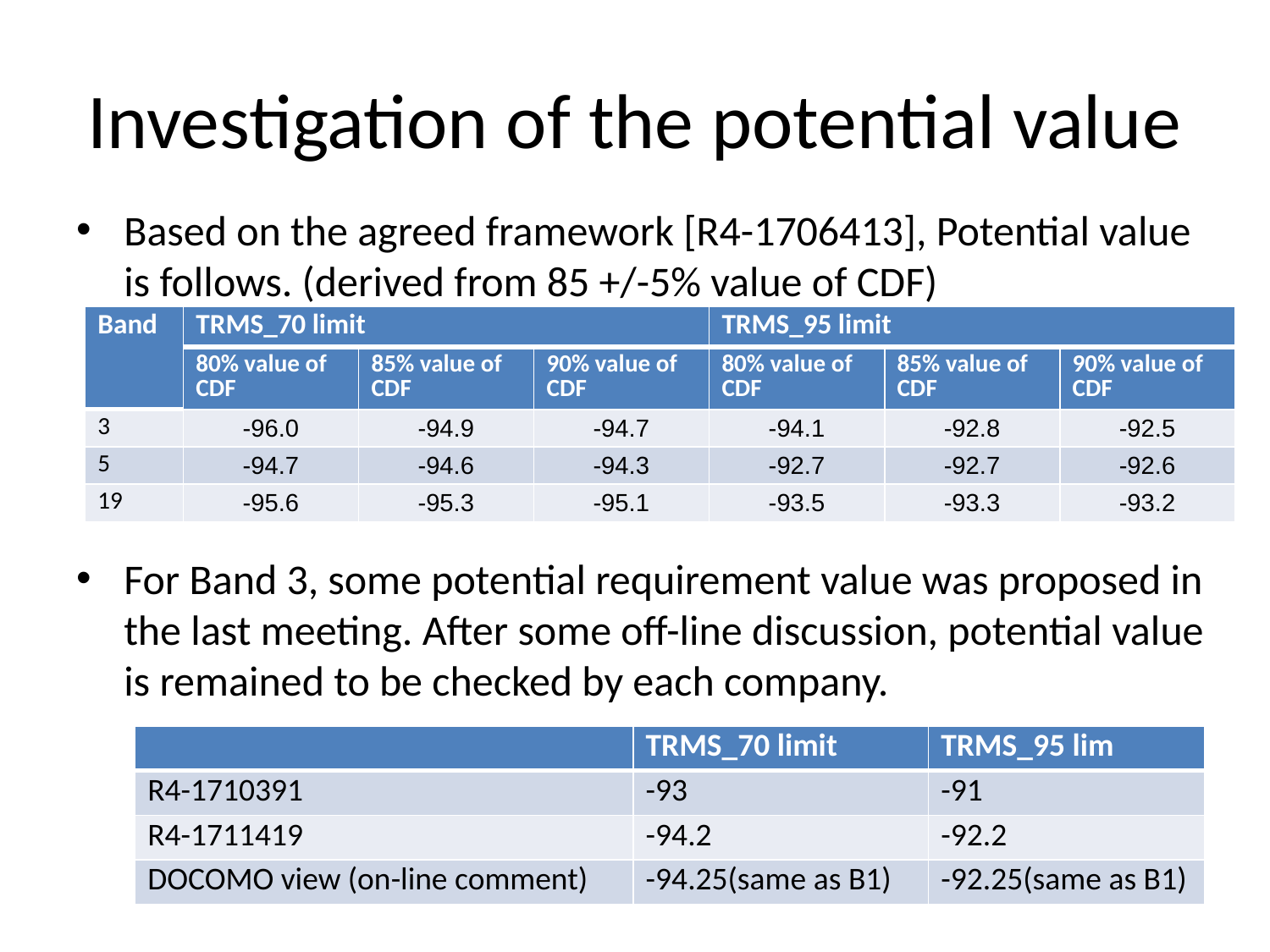

# Investigation of the potential value
Based on the agreed framework [R4-1706413], Potential value is follows. (derived from 85 +/-5% value of CDF)

For Band 3, some potential requirement value was proposed in the last meeting. After some off-line discussion, potential value is remained to be checked by each company.
| Band | TRMS\_70 limit |  |  | TRMS\_95 limit |  |  |
| --- | --- | --- | --- | --- | --- | --- |
|  | 80% value of CDF | 85% value of CDF | 90% value of CDF | 80% value of CDF | 85% value of CDF | 90% value of CDF |
| 3 | -96.0 | -94.9 | -94.7 | -94.1 | -92.8 | -92.5 |
| 5 | -94.7 | -94.6 | -94.3 | -92.7 | -92.7 | -92.6 |
| 19 | -95.6 | -95.3 | -95.1 | -93.5 | -93.3 | -93.2 |
|  | TRMS\_70 limit | TRMS\_95 lim |
| --- | --- | --- |
| R4-1710391 | -93 | -91 |
| R4-1711419 | -94.2 | -92.2 |
| DOCOMO view (on-line comment) | -94.25(same as B1) | -92.25(same as B1) |